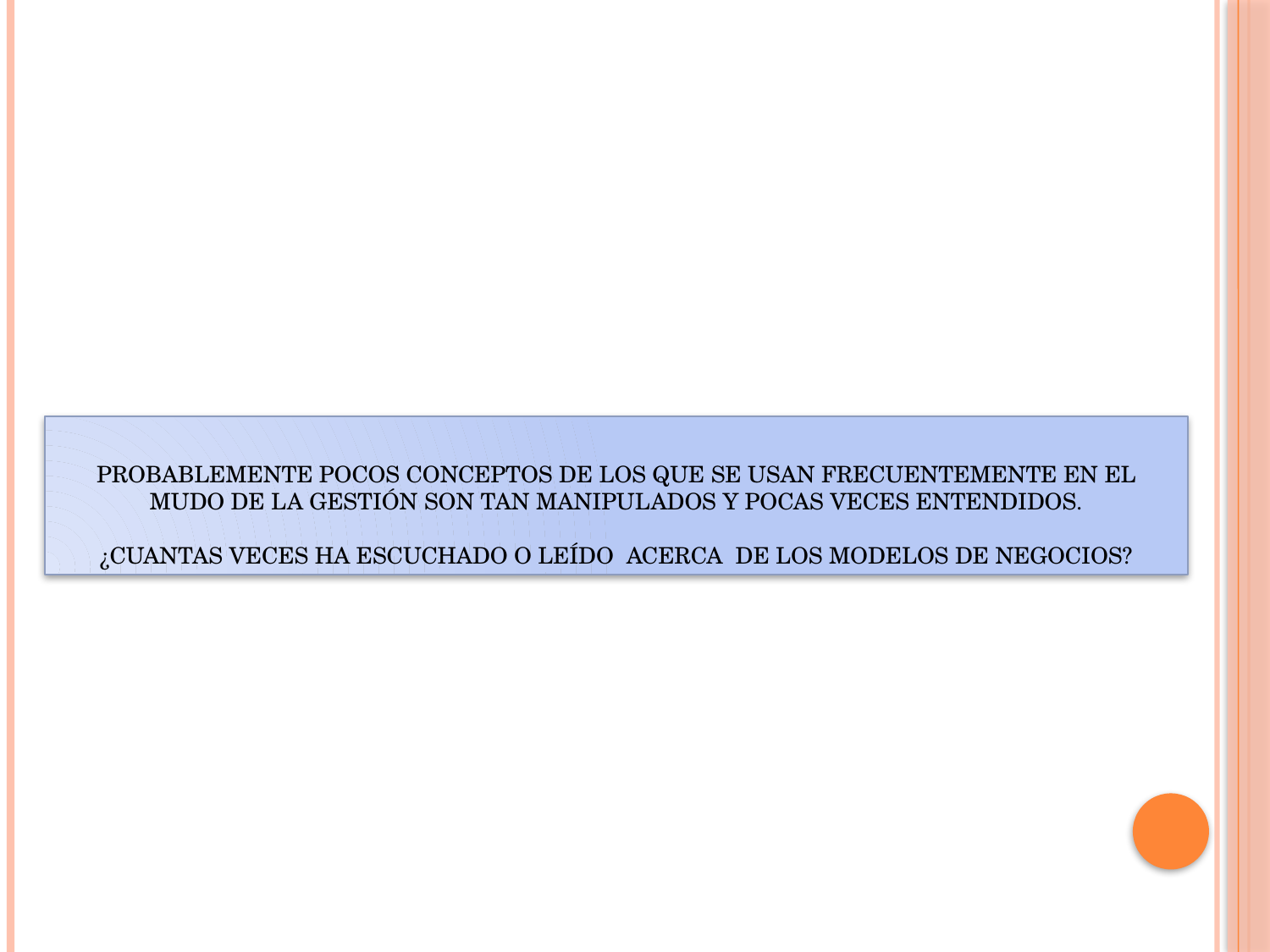

# Probablemente pocos conceptos de los que se usan frecuentemente en el mudo de la gestión son tan manipulados y pocas veces entendidos. ¿Cuantas veces ha escuchado o leído  acerca  de los modelos de negocios?